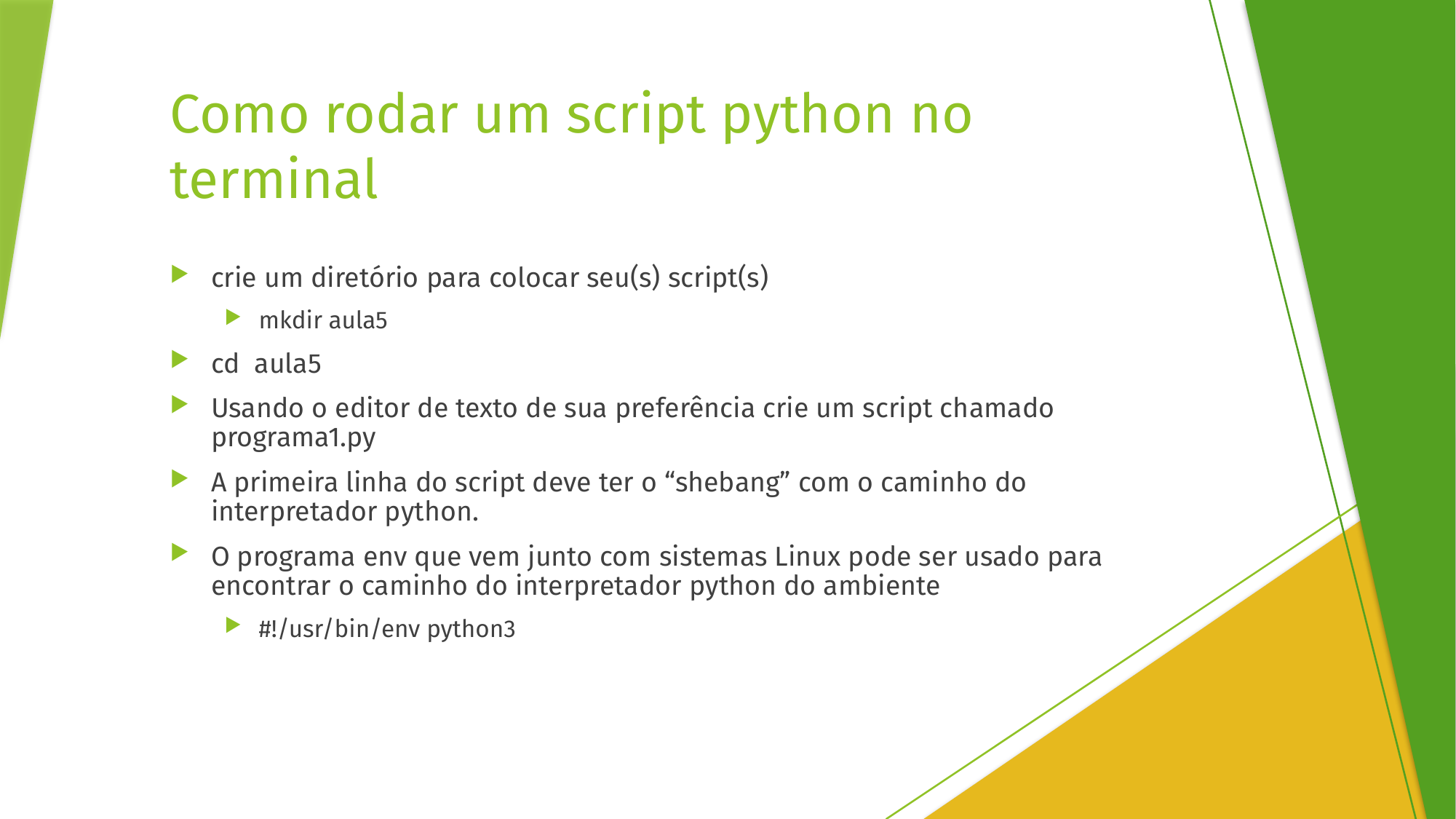

# Como rodar um script python no terminal
crie um diretório para colocar seu(s) script(s)
mkdir aula5
cd  aula5
Usando o editor de texto de sua preferência crie um script chamado programa1.py
A primeira linha do script deve ter o “shebang” com o caminho do interpretador python.
O programa env que vem junto com sistemas Linux pode ser usado para encontrar o caminho do interpretador python do ambiente
#!/usr/bin/env python3